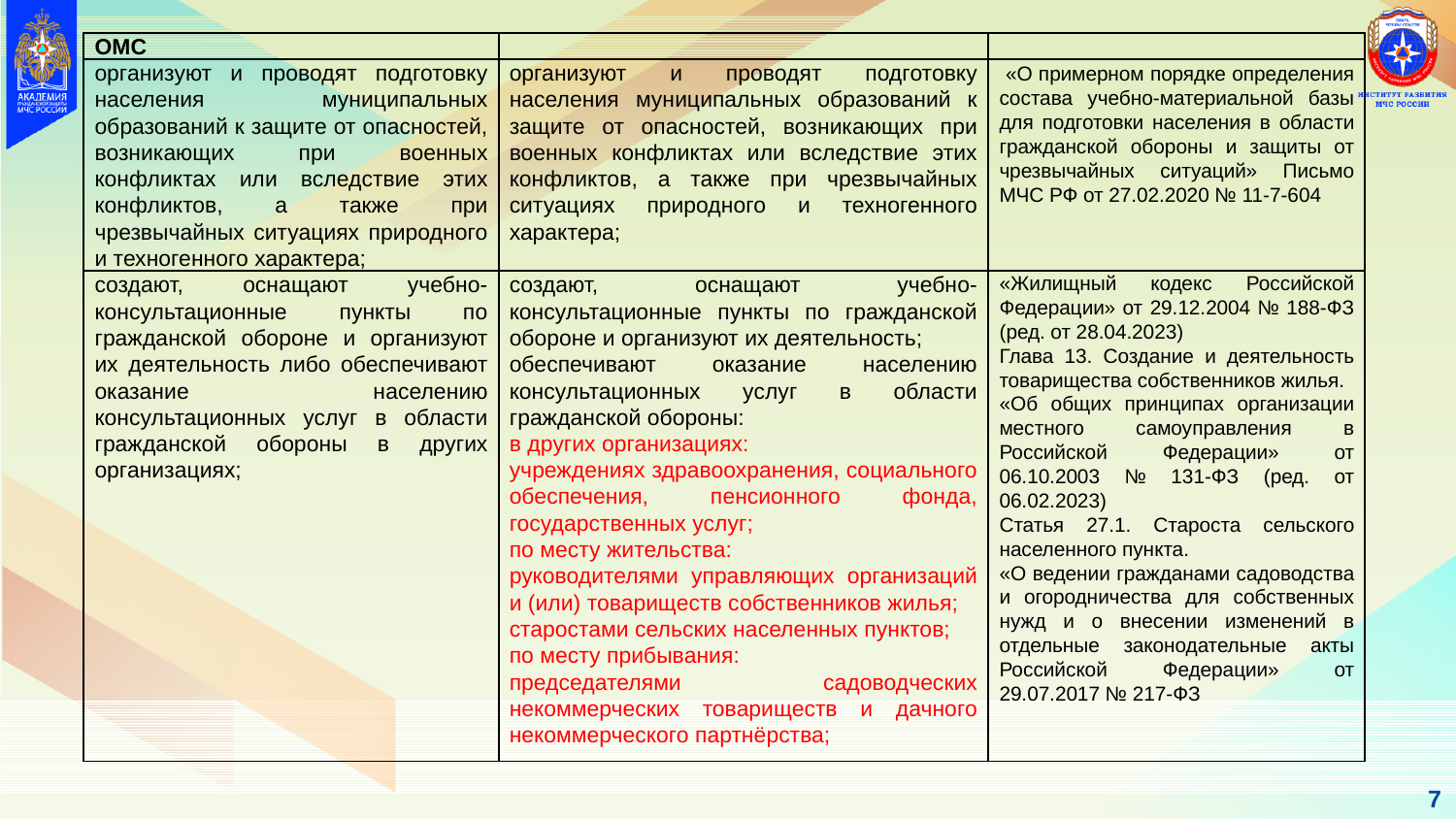

| ОМС |  |  |
| --- | --- | --- |
| организуют и проводят подготовку населения муниципальных образований к защите от опасностей, возникающих при военных конфликтах или вследствие этих конфликтов, а также при чрезвычайных ситуациях природного и техногенного характера; | организуют и проводят подготовку населения муниципальных образований к защите от опасностей, возникающих при военных конфликтах или вследствие этих конфликтов, а также при чрезвычайных ситуациях природного и техногенного характера; | «О примерном порядке определения состава учебно-материальной базы для подготовки населения в области гражданской обороны и защиты от чрезвычайных ситуаций» Письмо МЧС РФ от 27.02.2020 № 11-7-604 |
| создают, оснащают учебно-консультационные пункты по гражданской обороне и организуют их деятельность либо обеспечивают оказание населению консультационных услуг в области гражданской обороны в других организациях; | создают, оснащают учебно-консультационные пункты по гражданской обороне и организуют их деятельность; обеспечивают оказание населению консультационных услуг в области гражданской обороны: в других организациях: учреждениях здравоохранения, социального обеспечения, пенсионного фонда, государственных услуг; по месту жительства: руководителями управляющих организаций и (или) товариществ собственников жилья; старостами сельских населенных пунктов; по месту прибывания: председателями садоводческих некоммерческих товариществ и дачного некоммерческого партнёрства; | «Жилищный кодекс Российской Федерации» от 29.12.2004 № 188-ФЗ (ред. от 28.04.2023) Глава 13. Создание и деятельность товарищества собственников жилья. «Об общих принципах организации местного самоуправления в Российской Федерации» от 06.10.2003 № 131-ФЗ (ред. от 06.02.2023) Статья 27.1. Староста сельского населенного пункта. «О ведении гражданами садоводства и огородничества для собственных нужд и о внесении изменений в отдельные законодательные акты Российской Федерации» от 29.07.2017 № 217-ФЗ |
7